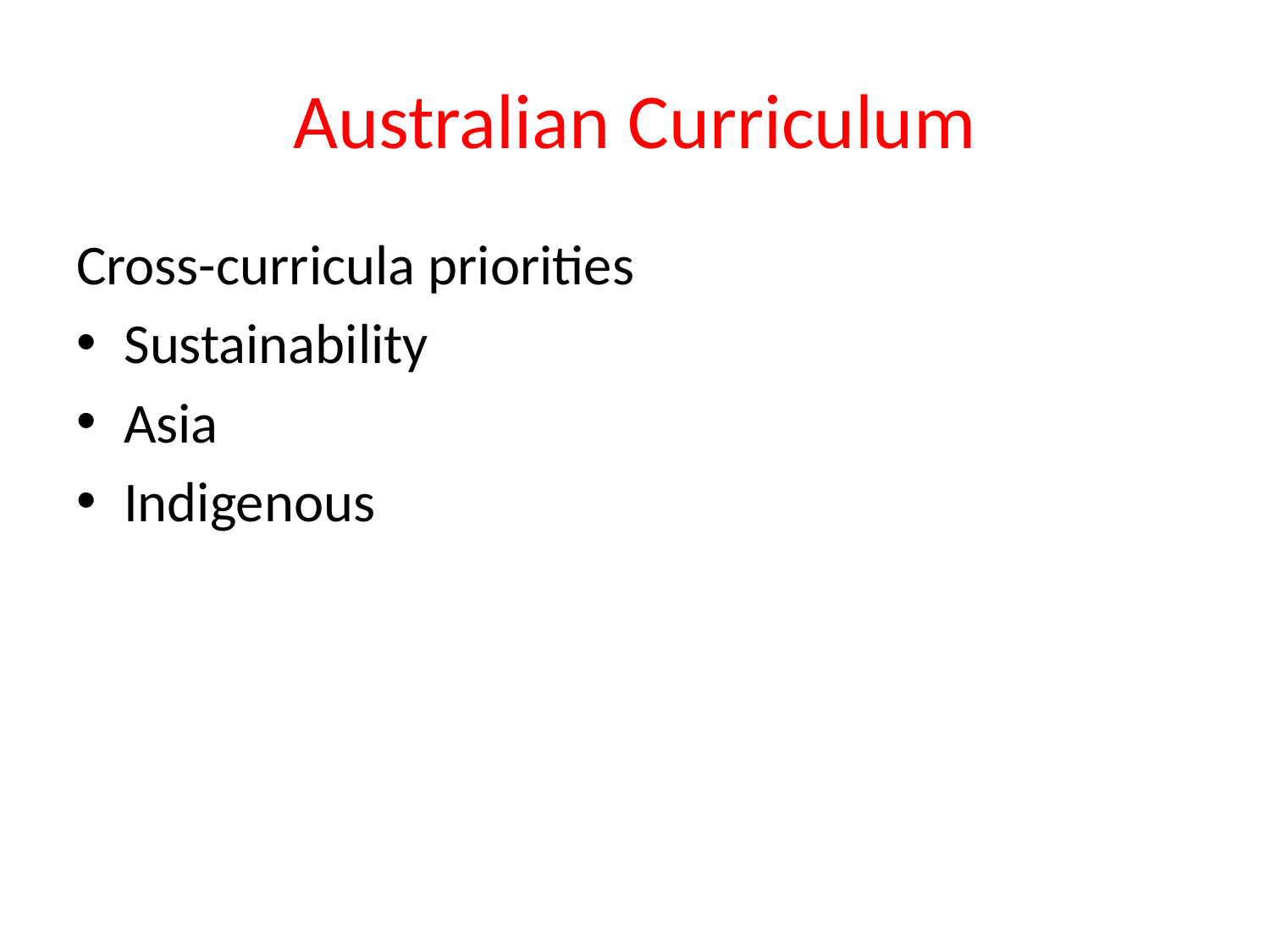

# Australian Curriculum
Cross-curricula priorities
Sustainability
Asia
Indigenous